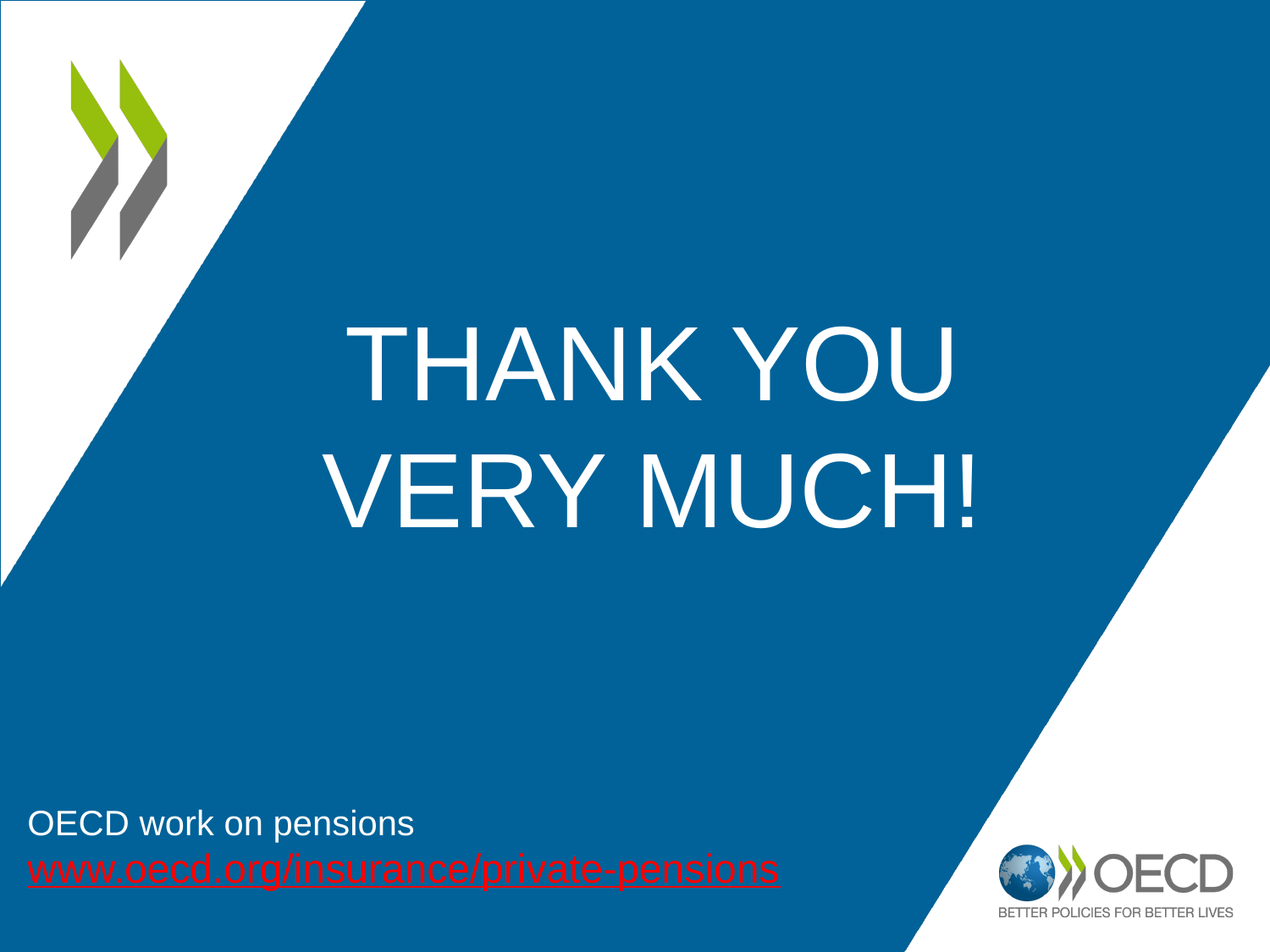

# Thank You very Much!
OECD work on pensions
www.oecd.org/insurance/private-pensions